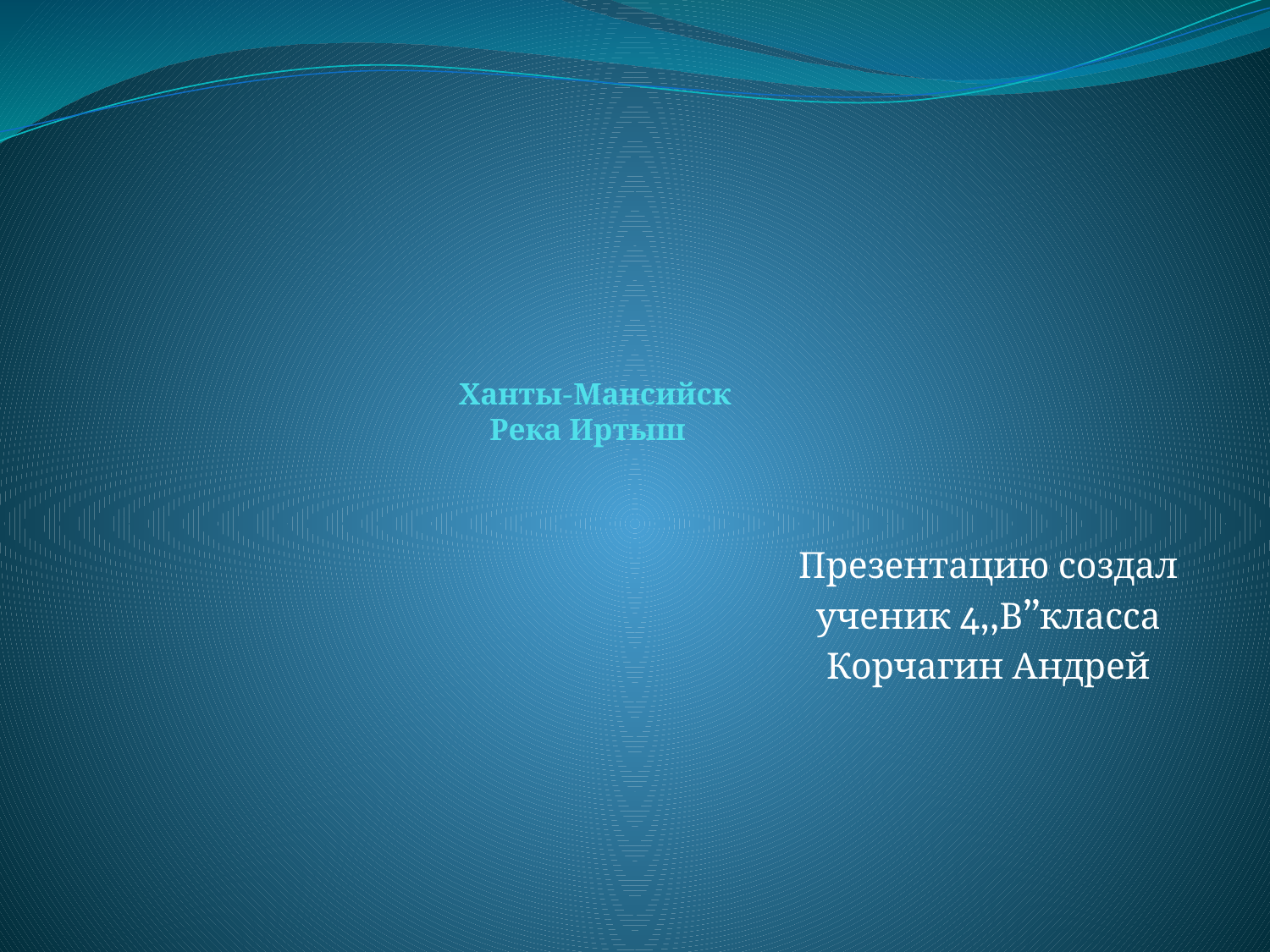

# Ханты-Мансийск Река Иртыш
Презентацию создал
ученик 4,,В’’класса
Корчагин Андрей